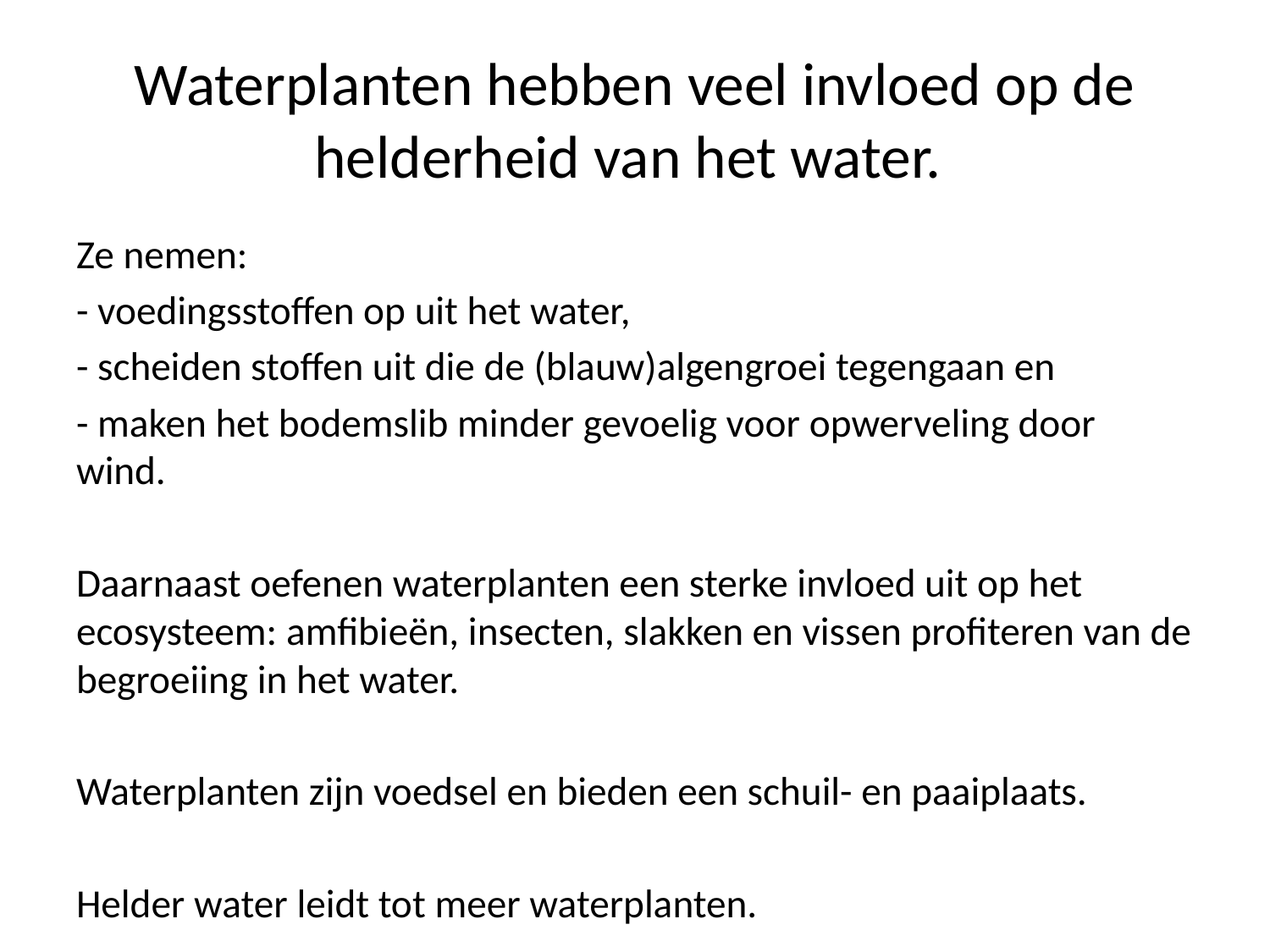

# Waterplanten hebben veel invloed op de helderheid van het water.
Ze nemen:
- voedingsstoffen op uit het water,
- scheiden stoffen uit die de (blauw)algengroei tegengaan en
- maken het bodemslib minder gevoelig voor opwerveling door wind.

Daarnaast oefenen waterplanten een sterke invloed uit op het ecosysteem: amfibieën, insecten, slakken en vissen profiteren van de begroeiing in het water.

Waterplanten zijn voedsel en bieden een schuil- en paaiplaats.

Helder water leidt tot meer waterplanten.